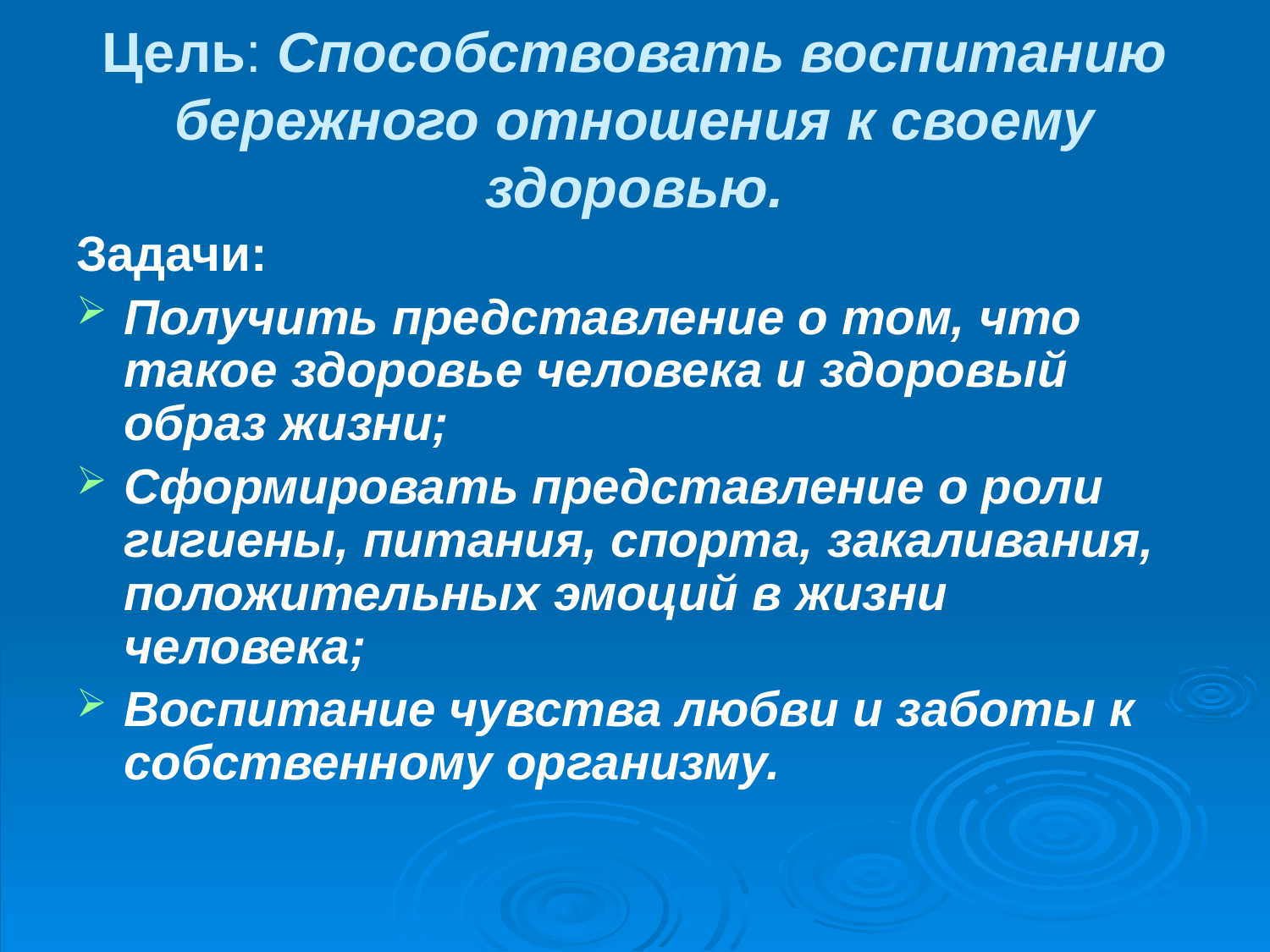

# Цель: Способствовать воспитанию бережного отношения к своему здоровью.
Задачи:
Получить представление о том, что такое здоровье человека и здоровый образ жизни;
Сформировать представление о роли гигиены, питания, спорта, закаливания, положительных эмоций в жизни человека;
Воспитание чувства любви и заботы к собственному организму.